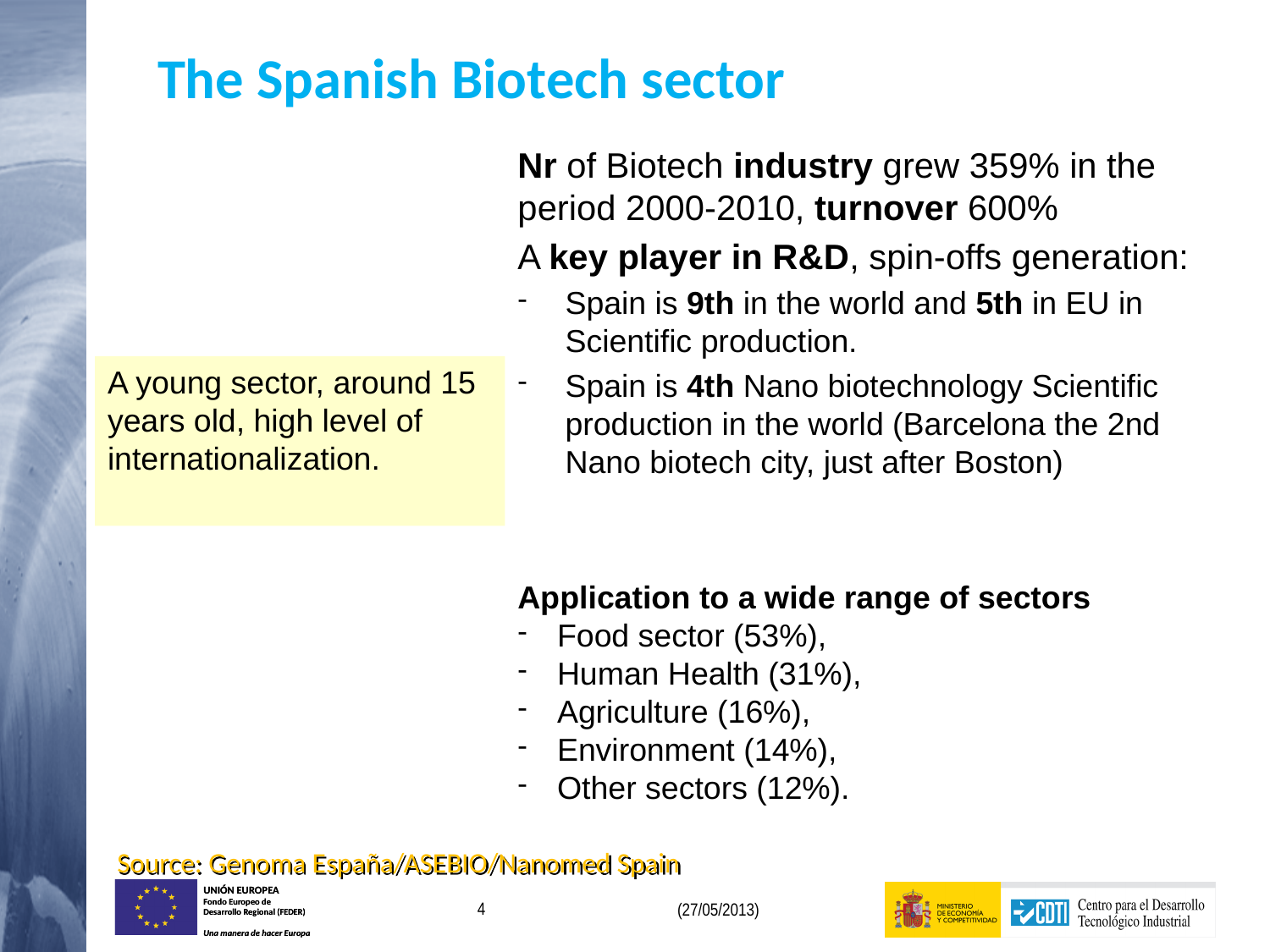

The Spanish Biotech sector
Nr of Biotech industry grew 359% in the period 2000-2010, turnover 600%
A key player in R&D, spin-offs generation:
Spain is 9th in the world and 5th in EU in Scientific production.
Spain is 4th Nano biotechnology Scientific production in the world (Barcelona the 2nd Nano biotech city, just after Boston)
A young sector, around 15 years old, high level of internationalization.
Application to a wide range of sectors
Food sector (53%),
Human Health (31%),
Agriculture (16%),
Environment (14%),
Other sectors (12%).
Source: Genoma España/ASEBIO/Nanomed Spain